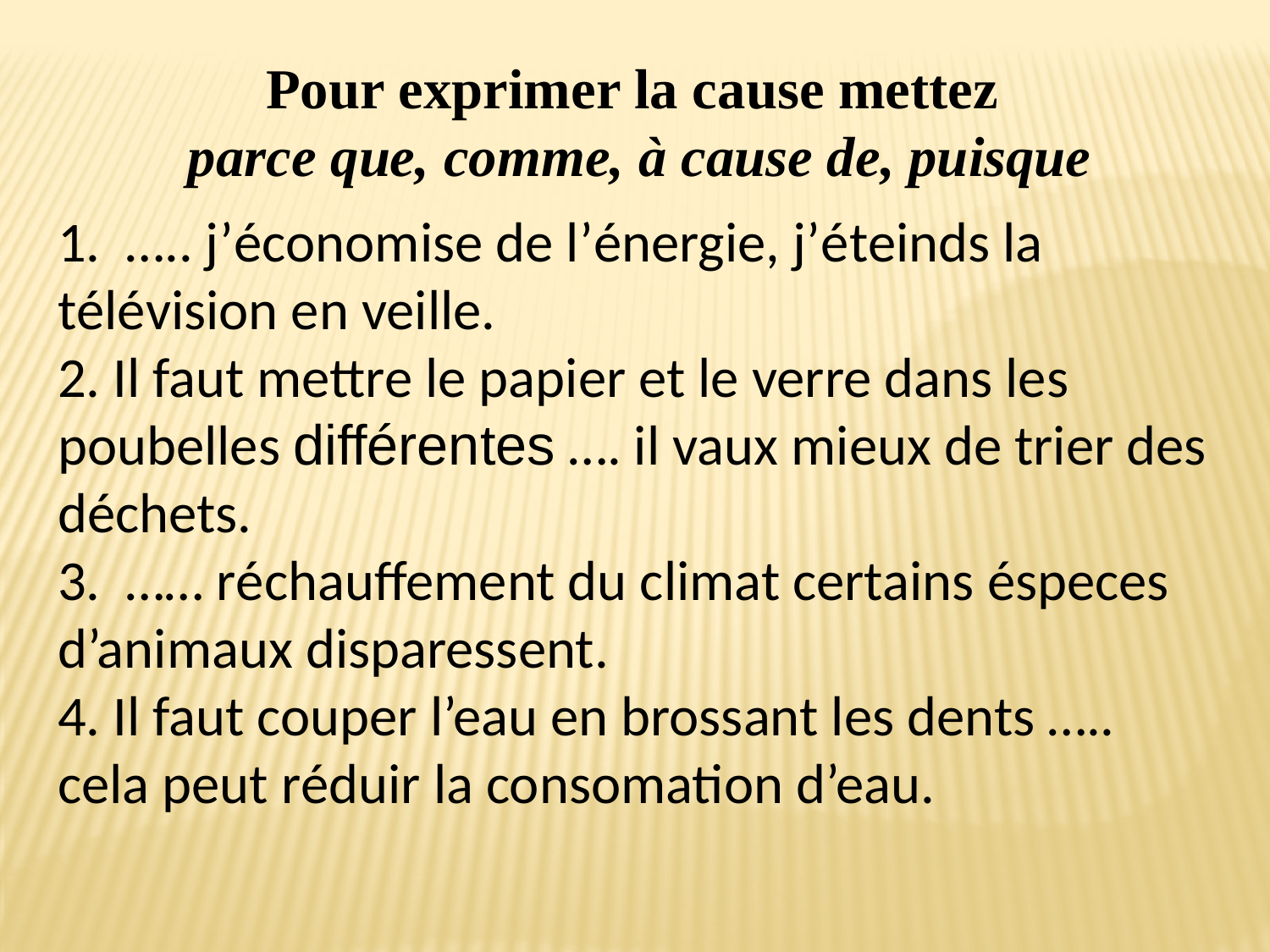

Pour exprimer la cause mettez
parce que, comme, à cause de, puisque
1.  ….. j’économise de l’énergie, j’éteinds la télévision en veille.
2. Il faut mettre le papier et le verre dans les poubelles différentes …. il vaux mieux de trier des déchets.
3.  …… réchauffement du climat certains éspeces d’animaux disparessent.
4. Il faut couper l’eau en brossant les dents ….. cela peut réduir la consomation d’eau.